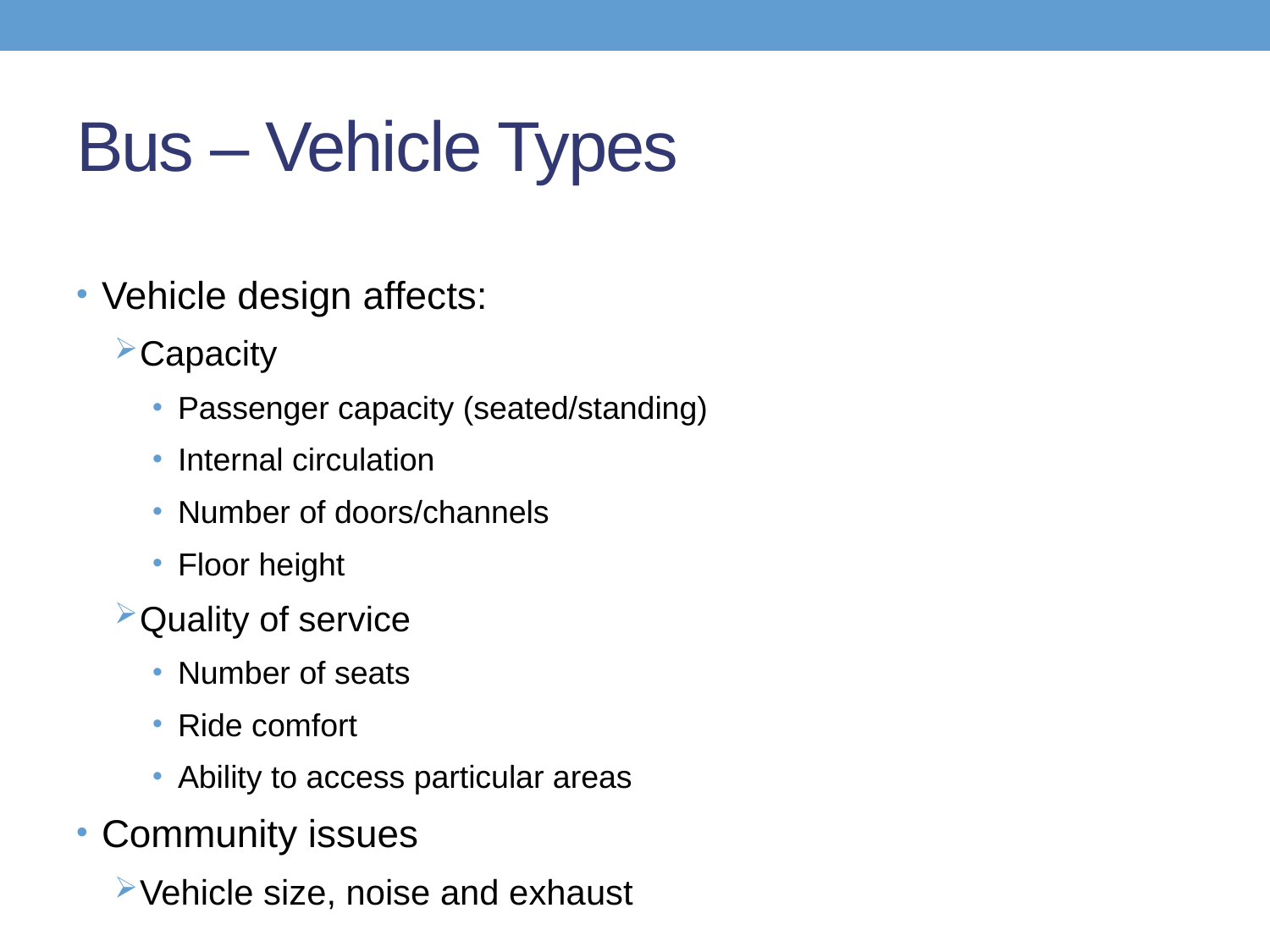

# Bus – Vehicle Types
Vehicle design affects:
Capacity
Passenger capacity (seated/standing)
Internal circulation
Number of doors/channels
Floor height
Quality of service
Number of seats
Ride comfort
Ability to access particular areas
Community issues
Vehicle size, noise and exhaust